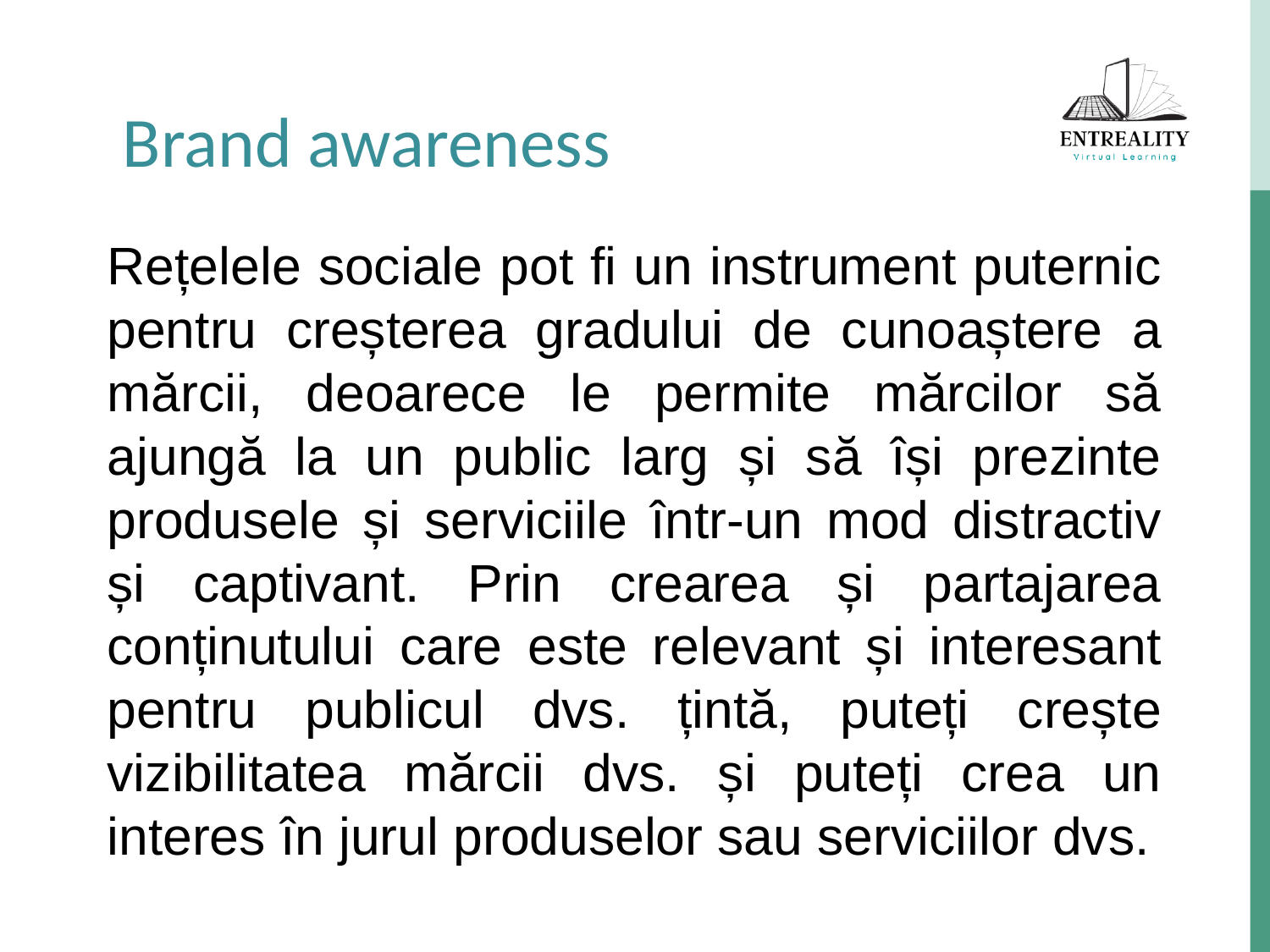

Brand awareness
Rețelele sociale pot fi un instrument puternic pentru creșterea gradului de cunoaștere a mărcii, deoarece le permite mărcilor să ajungă la un public larg și să își prezinte produsele și serviciile într-un mod distractiv și captivant. Prin crearea și partajarea conținutului care este relevant și interesant pentru publicul dvs. țintă, puteți crește vizibilitatea mărcii dvs. și puteți crea un interes în jurul produselor sau serviciilor dvs.